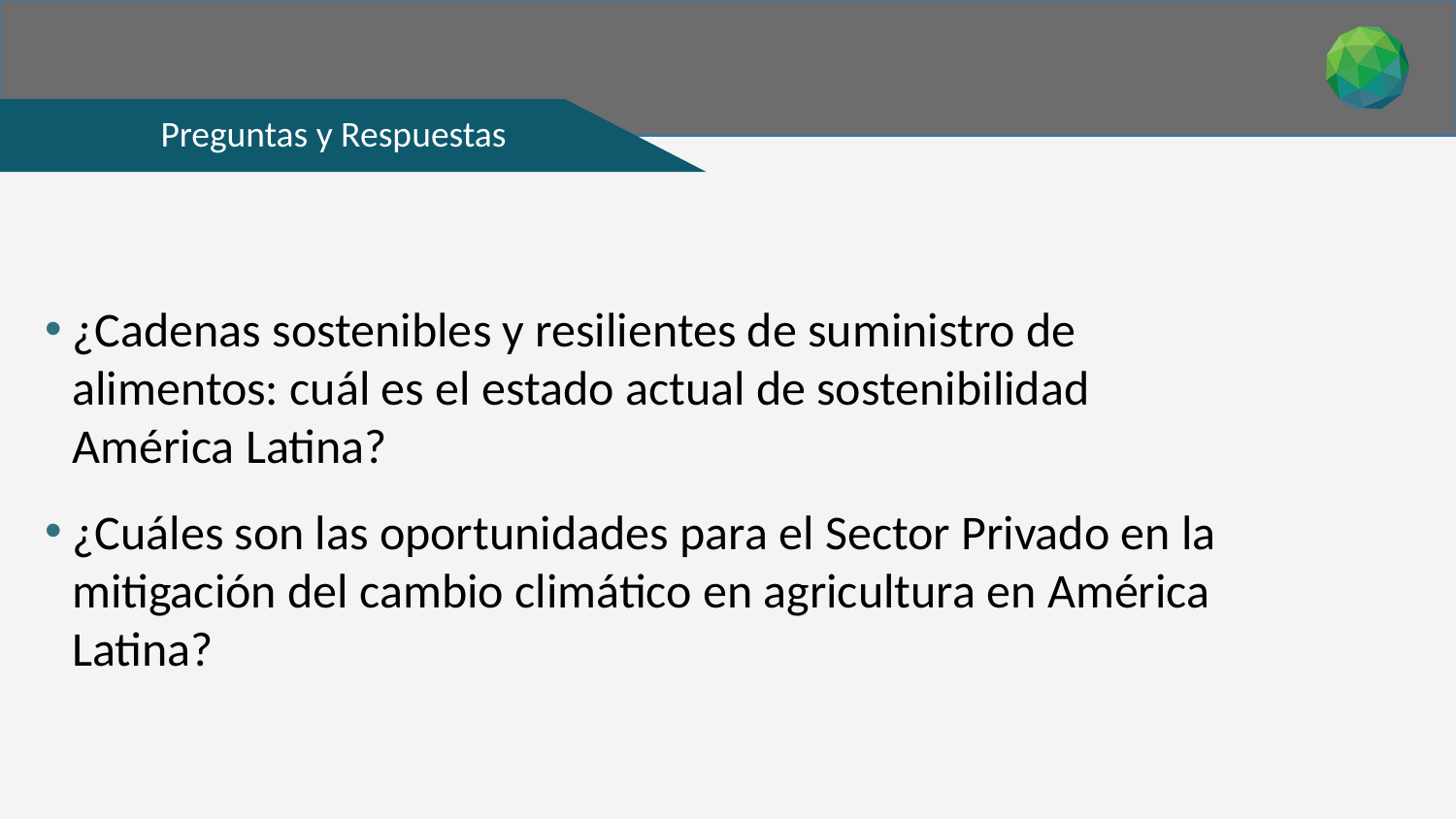

# Preguntas y Respuestas
¿Cadenas sostenibles y resilientes de suministro de alimentos: cuál es el estado actual de sostenibilidad América Latina?
¿Cuáles son las oportunidades para el Sector Privado en la mitigación del cambio climático en agricultura en América Latina?